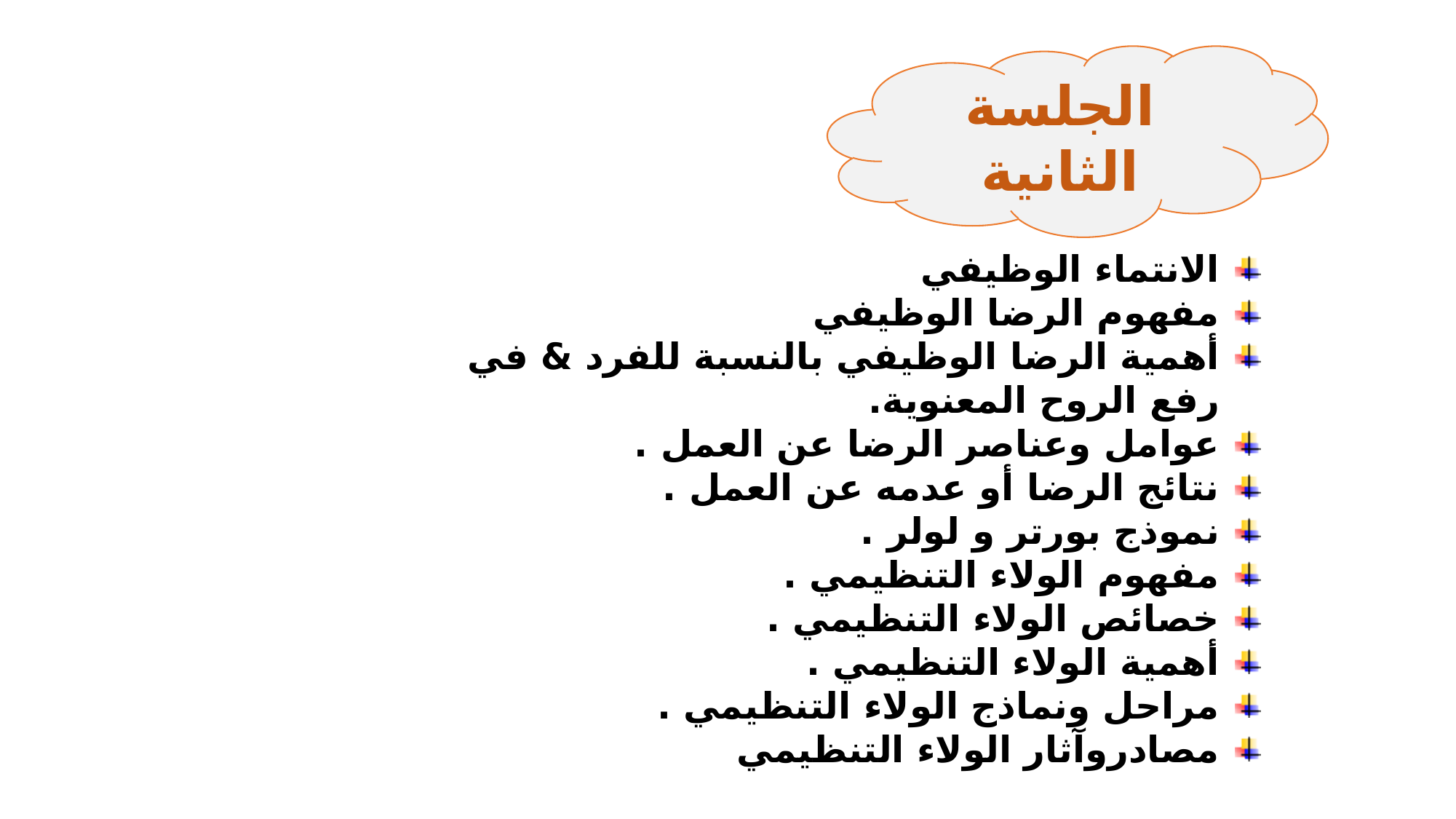

الجلسة الثانية
الانتماء الوظيفي
مفهوم الرضا الوظيفي
أهمية الرضا الوظيفي بالنسبة للفرد & في رفع الروح المعنوية.
عوامل وعناصر الرضا عن العمل .
نتائج الرضا أو عدمه عن العمل .
نموذج بورتر و لولر .
مفهوم الولاء التنظيمي .
خصائص الولاء التنظيمي .
أهمية الولاء التنظيمي .
مراحل ونماذج الولاء التنظيمي .
مصادروآثار الولاء التنظيمي